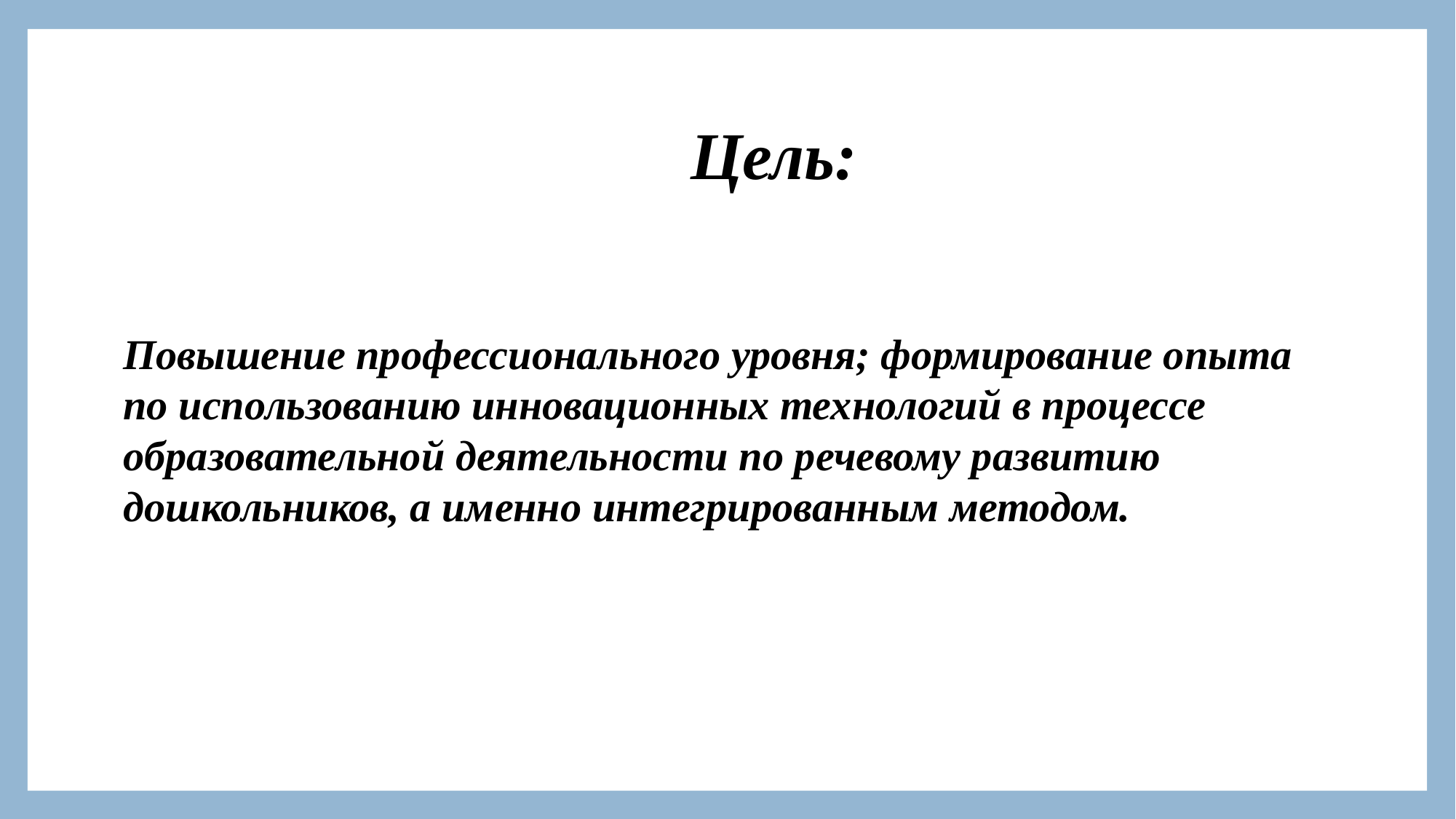

Цель:
Повышение профессионального уровня; формирование опыта по использованию инновационных технологий в процессе образовательной деятельности по речевому развитию дошкольников, а именно интегрированным методом.